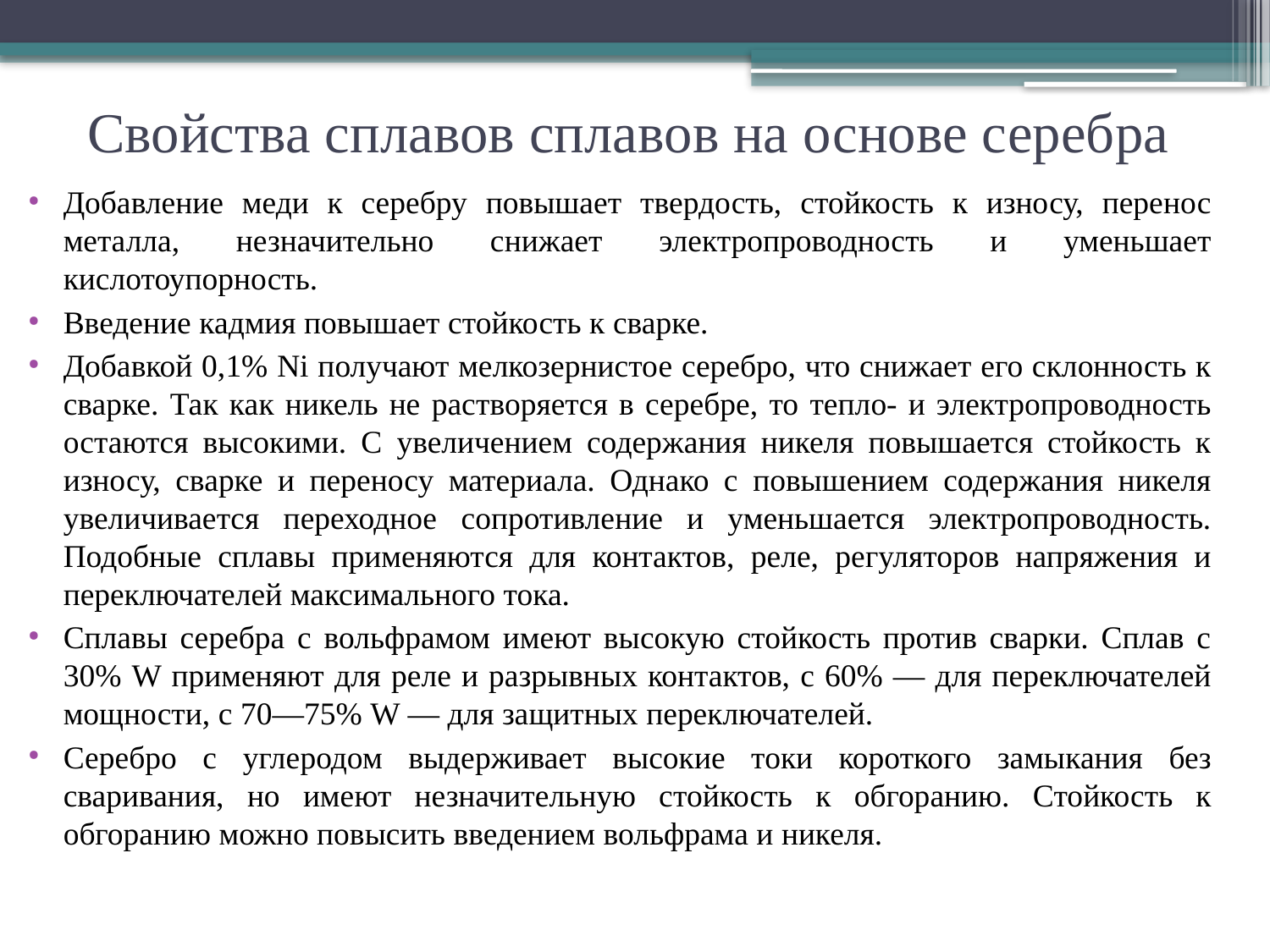

# Свойства сплавов сплавов на основе серебра
Добавление меди к серебру повышает твердость, стойкость к износу, перенос металла, незначительно снижает электропроводность и уменьшает кислотоупорность.
Введение кадмия повышает стойкость к сварке.
Добавкой 0,1% Ni получают мелкозернистое серебро, что снижает его склонность к сварке. Так как никель не растворяется в серебре, то тепло- и электропроводность остаются высокими. С увеличением содержания никеля повышается стойкость к износу, сварке и переносу материала. Однако с повышением содержания никеля увеличивается переходное сопротивление и уменьшается электропроводность. Подобные сплавы применяются для контактов, реле, регуляторов напряжения и переключателей максимального тока.
Сплавы серебра с вольфрамом имеют высокую стойкость против сварки. Сплав с 30% W применяют для реле и разрывных контактов, с 60% — для переключателей мощности, с 70—75% W — для защитных переключателей.
Серебро с углеродом выдерживает высокие токи короткого замыкания без сваривания, но имеют незначительную стойкость к обгоранию. Стойкость к обгоранию можно повысить введением вольфрама и никеля.